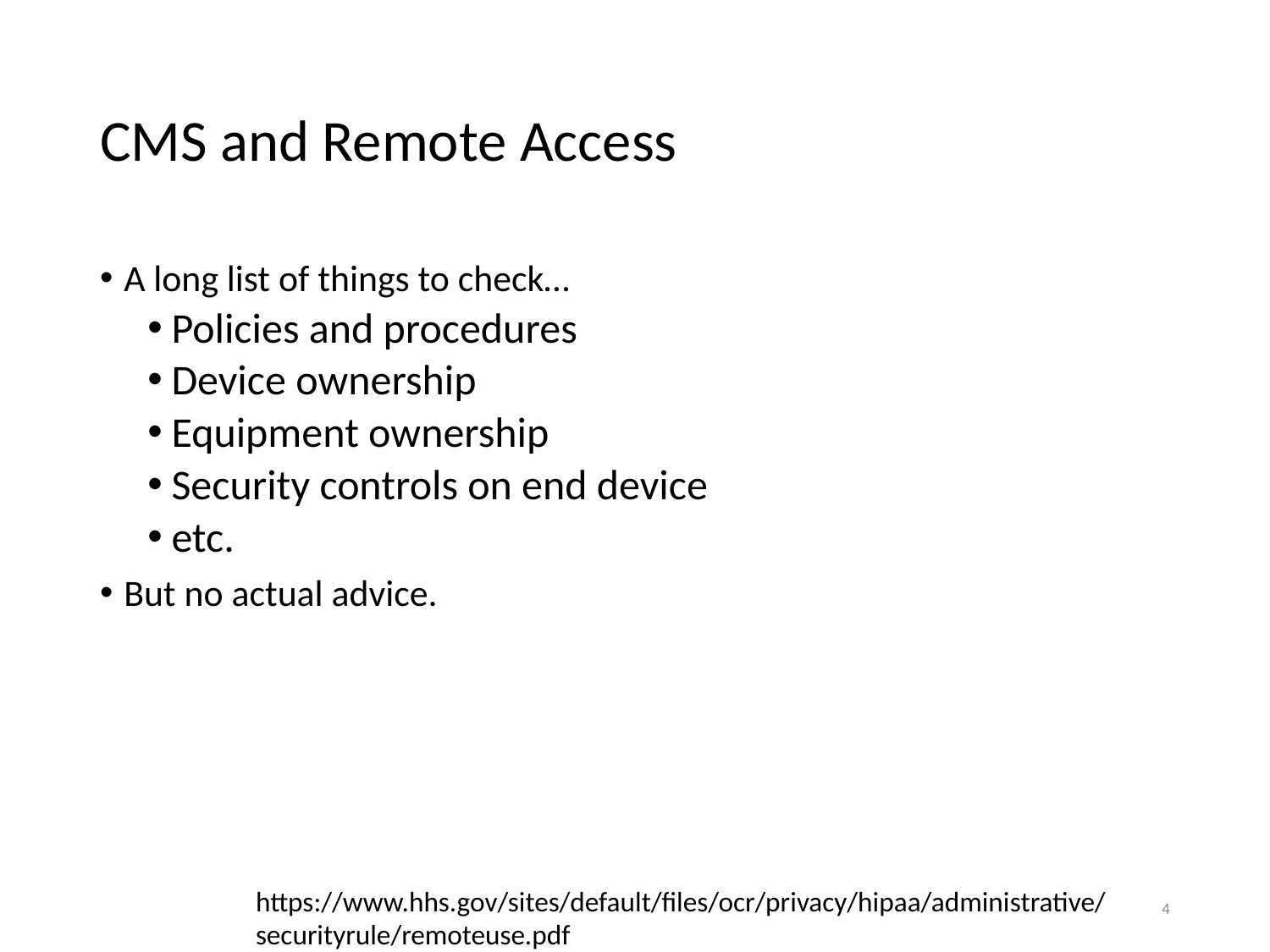

# CMS and Remote Access
A long list of things to check…
Policies and procedures
Device ownership
Equipment ownership
Security controls on end device
etc.
But no actual advice.
https://www.hhs.gov/sites/default/files/ocr/privacy/hipaa/administrative/securityrule/remoteuse.pdf
4